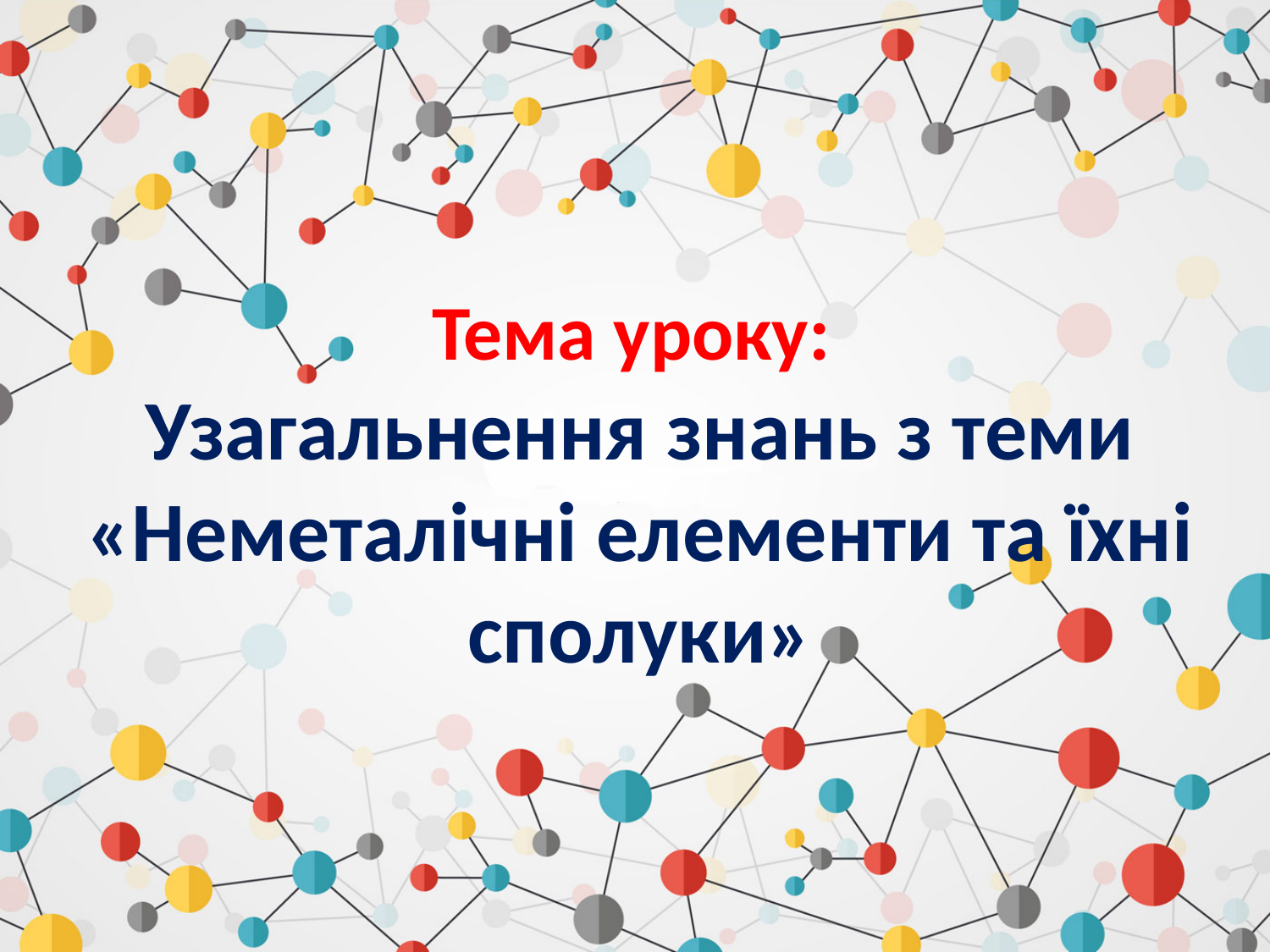

# Тема уроку: Узагальнення знань з теми «Неметалічні елементи та їхні сполуки»